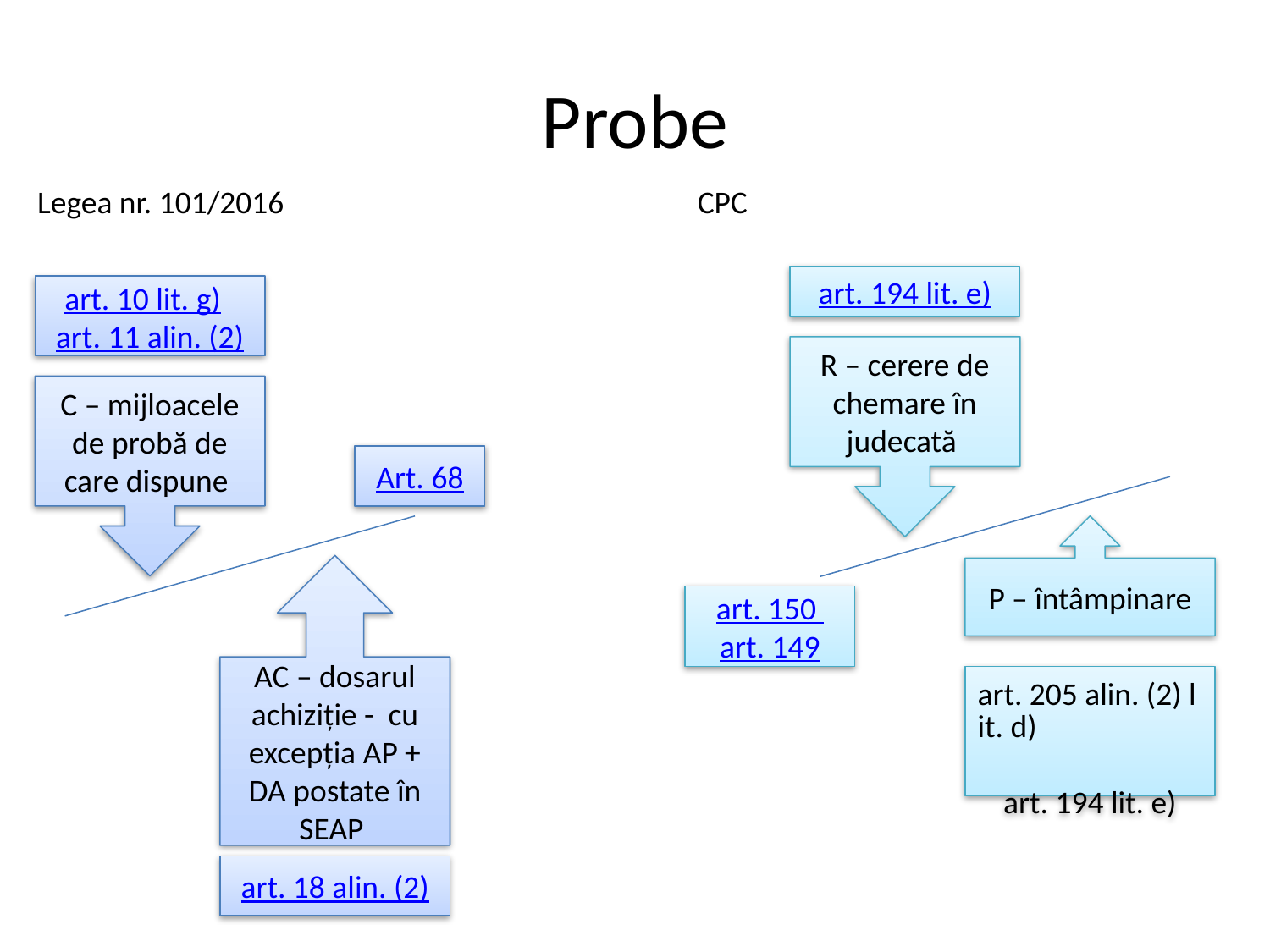

# Probe
Legea nr. 101/2016
CPC
art. 194 lit. e)
art. 10 lit. g)  art. 11 alin. (2)
R – cerere de chemare în judecată
C – mijloacele de probă de care dispune
Art. 68
P – întâmpinare
AC – dosarul achiziție -  cu excepția AP + DA postate în SEAP
art. 150 art. 149
art. 205 alin. (2) lit. d)
art. 194 lit. e)
art. 18 alin. (2)